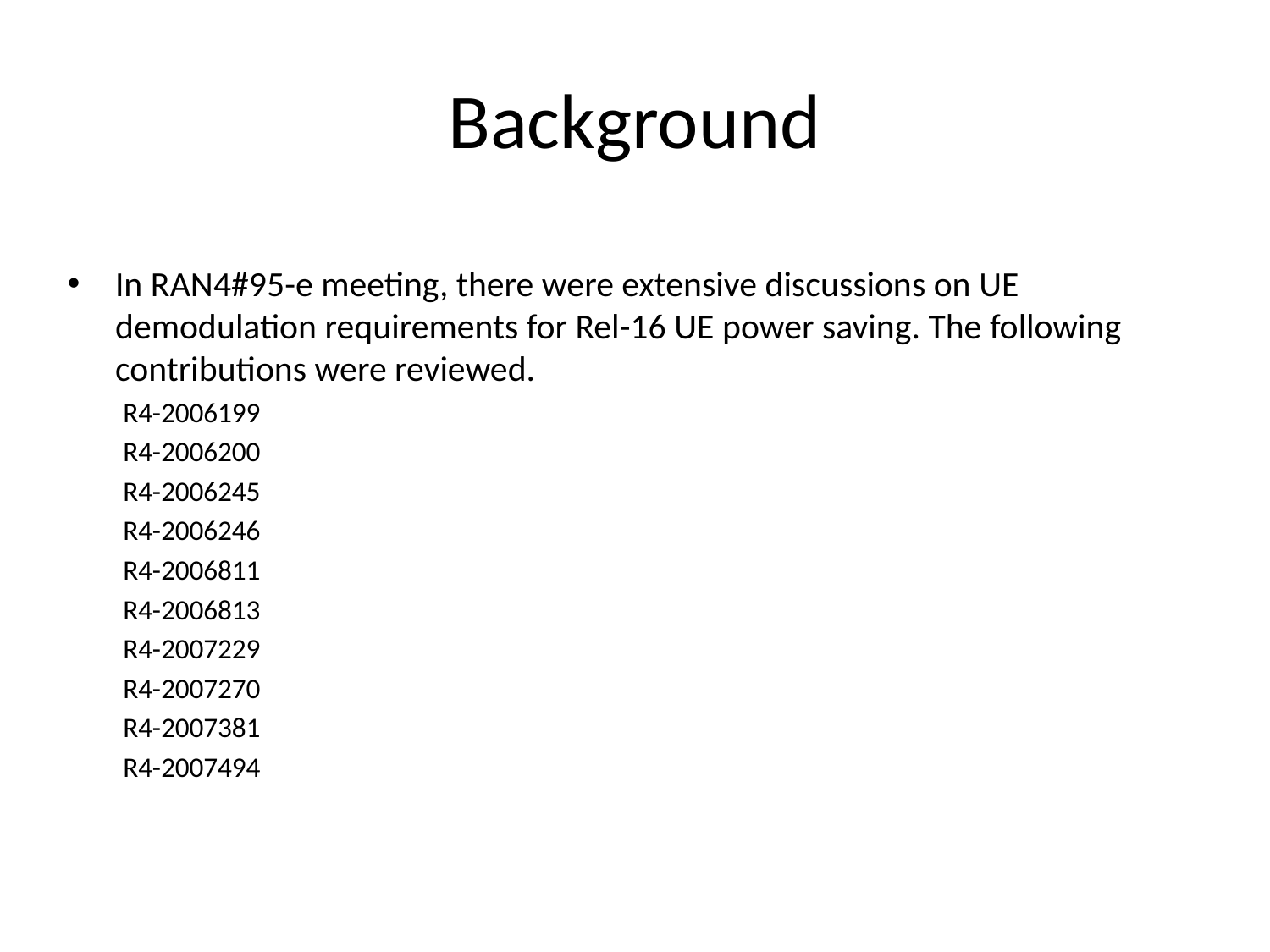

# Background

In RAN4#95-e meeting, there were extensive discussions on UE demodulation requirements for Rel-16 UE power saving. The following contributions were reviewed.
R4-2006199
R4-2006200
R4-2006245
R4-2006246
R4-2006811
R4-2006813
R4-2007229
R4-2007270
R4-2007381
R4-2007494